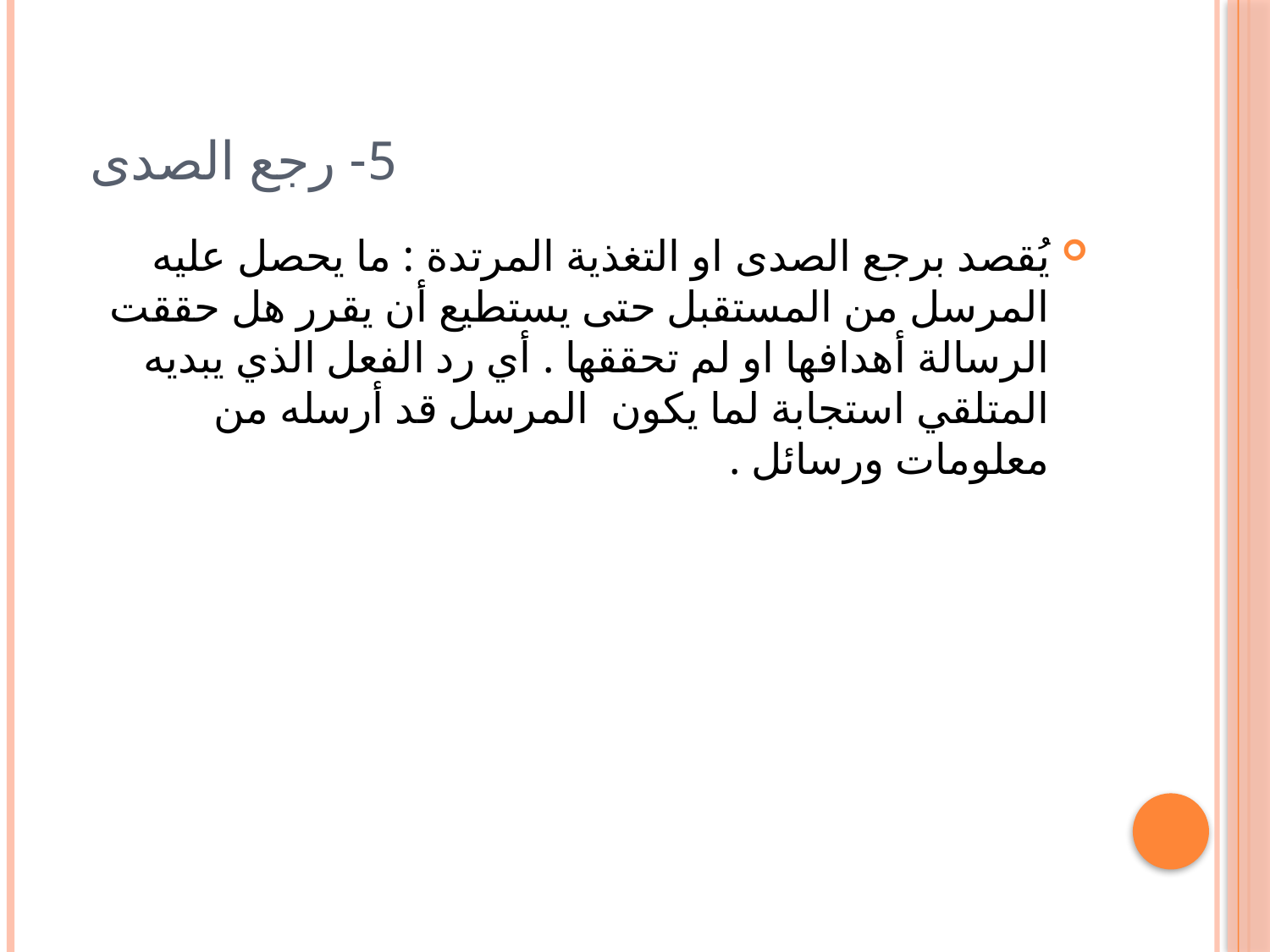

# 5- رجع الصدى
يُقصد برجع الصدى او التغذية المرتدة : ما يحصل عليه المرسل من المستقبل حتى يستطيع أن يقرر هل حققت الرسالة أهدافها او لم تحققها . أي رد الفعل الذي يبديه المتلقي استجابة لما يكون  المرسل قد أرسله من معلومات ورسائل .